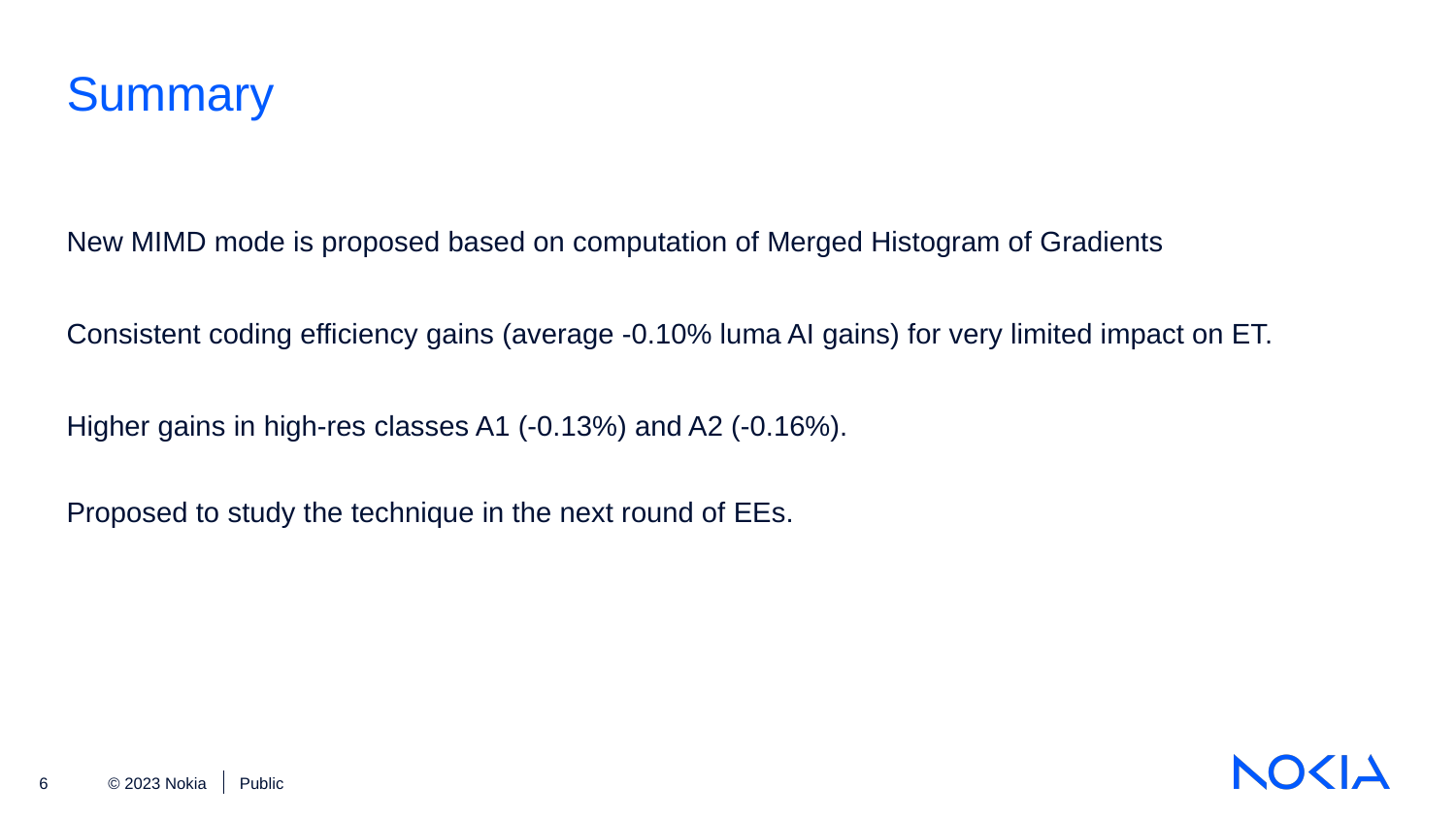

Summary

New MIMD mode is proposed based on computation of Merged Histogram of Gradients

Consistent coding efficiency gains (average -0.10% luma AI gains) for very limited impact on ET.

Higher gains in high-res classes A1 (-0.13%) and A2 (-0.16%).

Proposed to study the technique in the next round of EEs.
Public